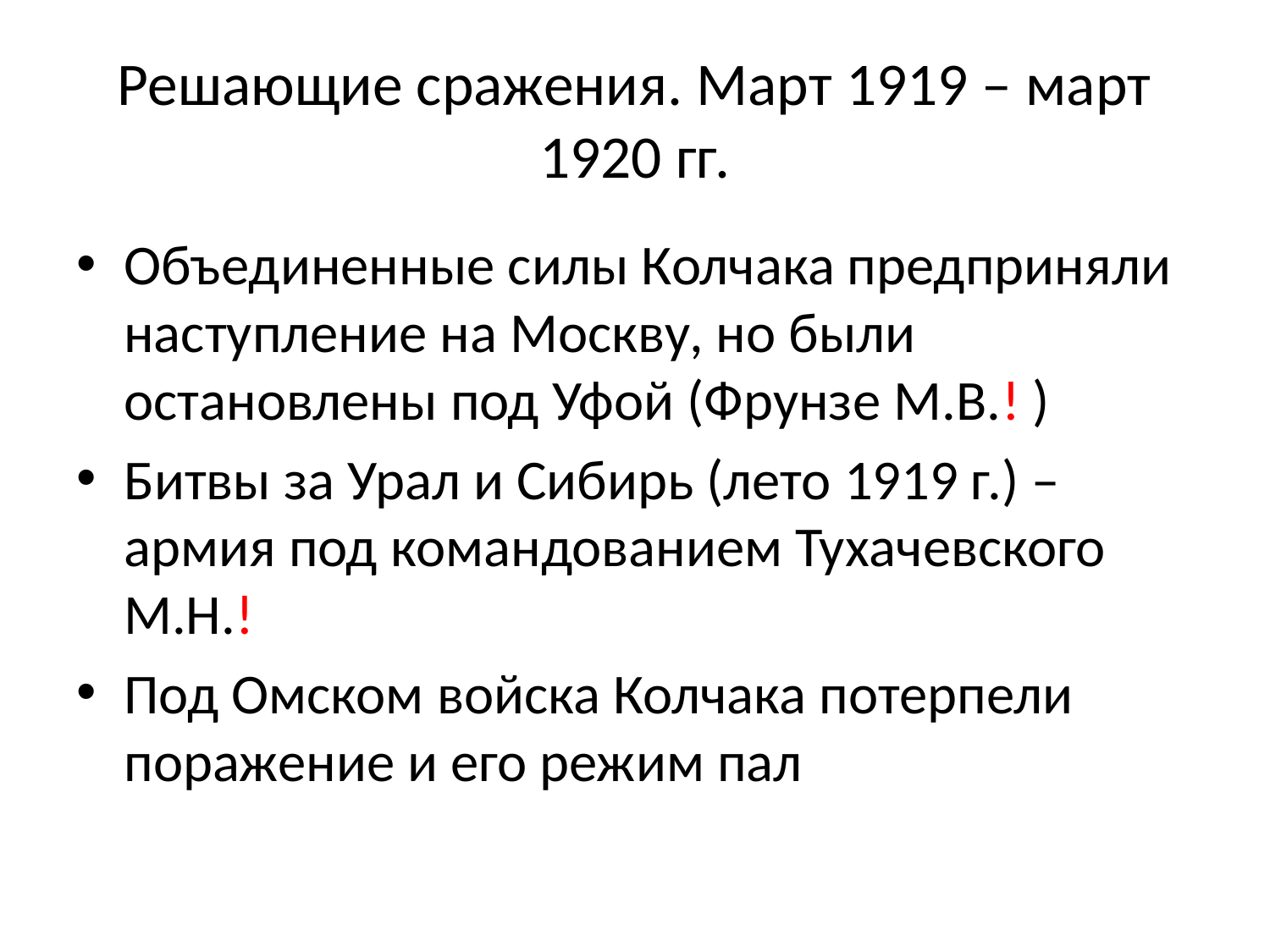

# Решающие сражения. Март 1919 – март 1920 гг.
Объединенные силы Колчака предприняли наступление на Москву, но были остановлены под Уфой (Фрунзе М.В.! )
Битвы за Урал и Сибирь (лето 1919 г.) – армия под командованием Тухачевского М.Н.!
Под Омском войска Колчака потерпели поражение и его режим пал